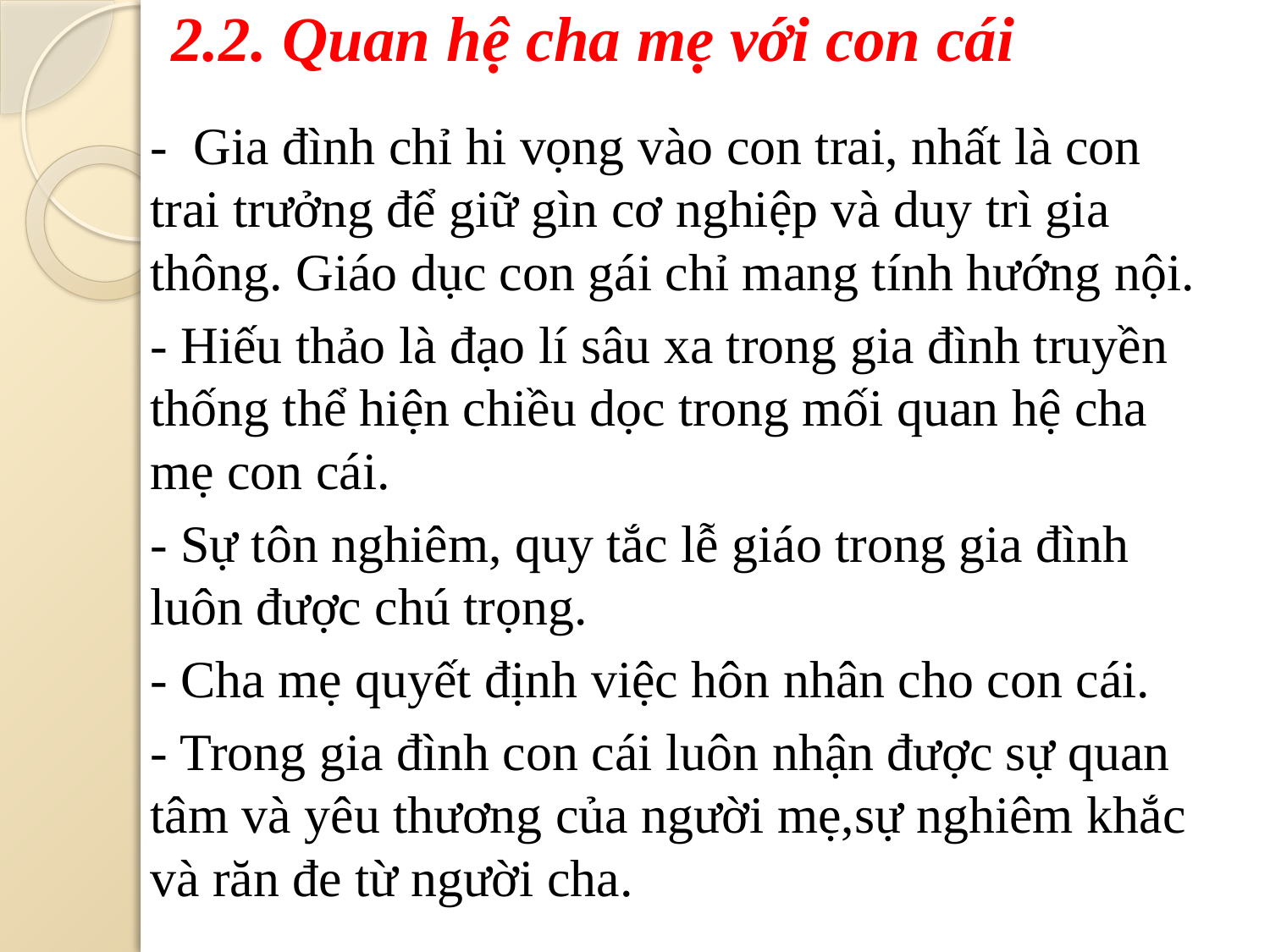

# 2.2. Quan hệ cha mẹ với con cái
-  Gia đình chỉ hi vọng vào con trai, nhất là con trai trưởng để giữ gìn cơ nghiệp và duy trì gia thông. Giáo dục con gái chỉ mang tính hướng nội.
- Hiếu thảo là đạo lí sâu xa trong gia đình truyền thống thể hiện chiều dọc trong mối quan hệ cha mẹ con cái.
- Sự tôn nghiêm, quy tắc lễ giáo trong gia đình luôn được chú trọng.
- Cha mẹ quyết định việc hôn nhân cho con cái.
- Trong gia đình con cái luôn nhận được sự quan tâm và yêu thương của người mẹ,sự nghiêm khắc và răn đe từ người cha.